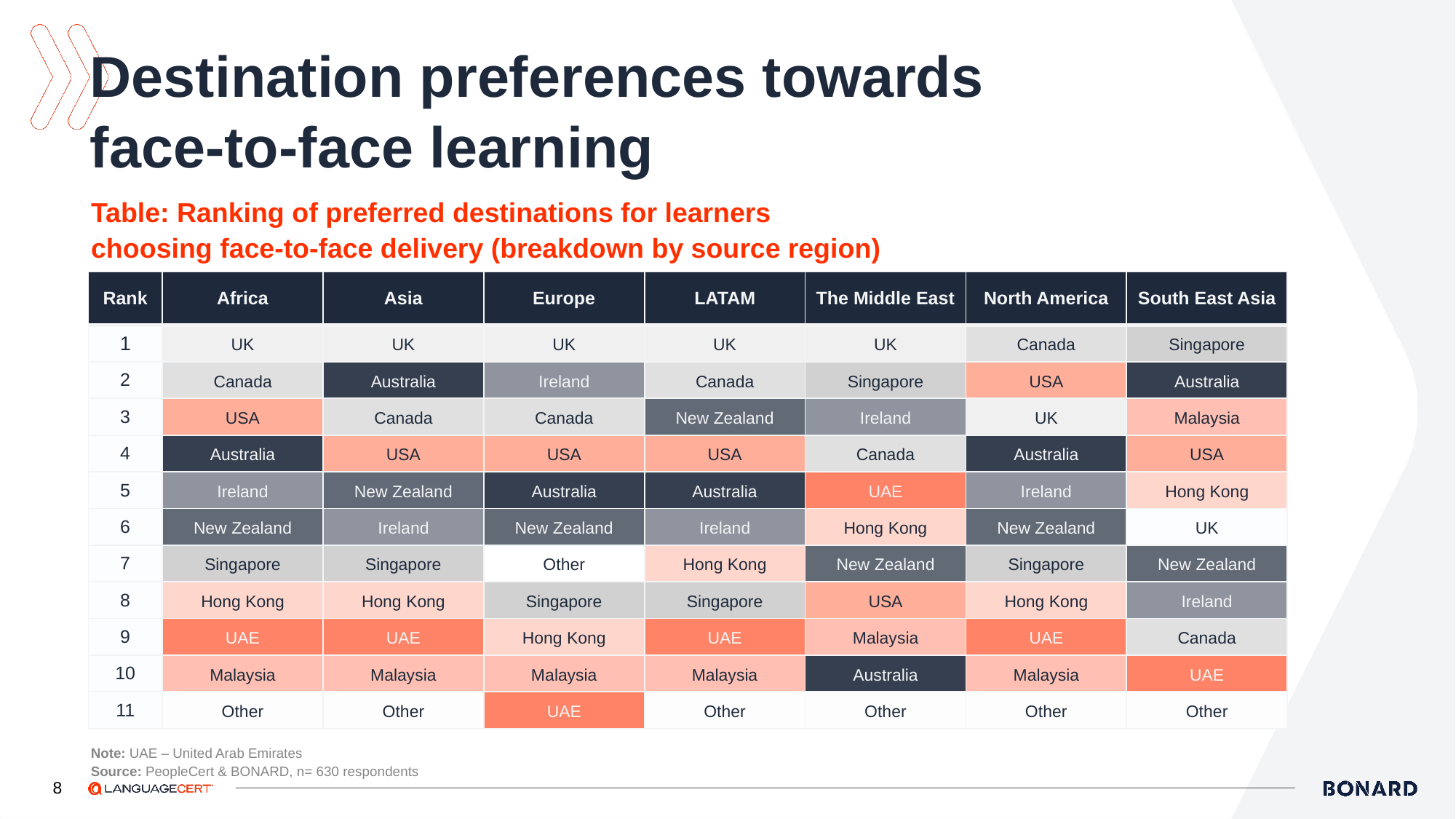

Destination preferences towards
face-to-face learning
Table: Ranking of preferred destinations for learners choosing face-to-face delivery (breakdown by source region)
| Rank | Africa | Asia | Europe | LATAM | The Middle East | North America | South East Asia |
| --- | --- | --- | --- | --- | --- | --- | --- |
| 1 | UK | UK | UK | UK | UK | Canada | Singapore |
| 2 | Canada | Australia | Ireland | Canada | Singapore | USA | Australia |
| 3 | USA | Canada | Canada | New Zealand | Ireland | UK | Malaysia |
| 4 | Australia | USA | USA | USA | Canada | Australia | USA |
| 5 | Ireland | New Zealand | Australia | Australia | UAE | Ireland | Hong Kong |
| 6 | New Zealand | Ireland | New Zealand | Ireland | Hong Kong | New Zealand | UK |
| 7 | Singapore | Singapore | Other | Hong Kong | New Zealand | Singapore | New Zealand |
| 8 | Hong Kong | Hong Kong | Singapore | Singapore | USA | Hong Kong | Ireland |
| 9 | UAE | UAE | Hong Kong | UAE | Malaysia | UAE | Canada |
| 10 | Malaysia | Malaysia | Malaysia | Malaysia | Australia | Malaysia | UAE |
| 11 | Other | Other | UAE | Other | Other | Other | Other |
Note: UAE – United Arab Emirates
Source: PeopleCert & BONARD, n= 630 respondents
8